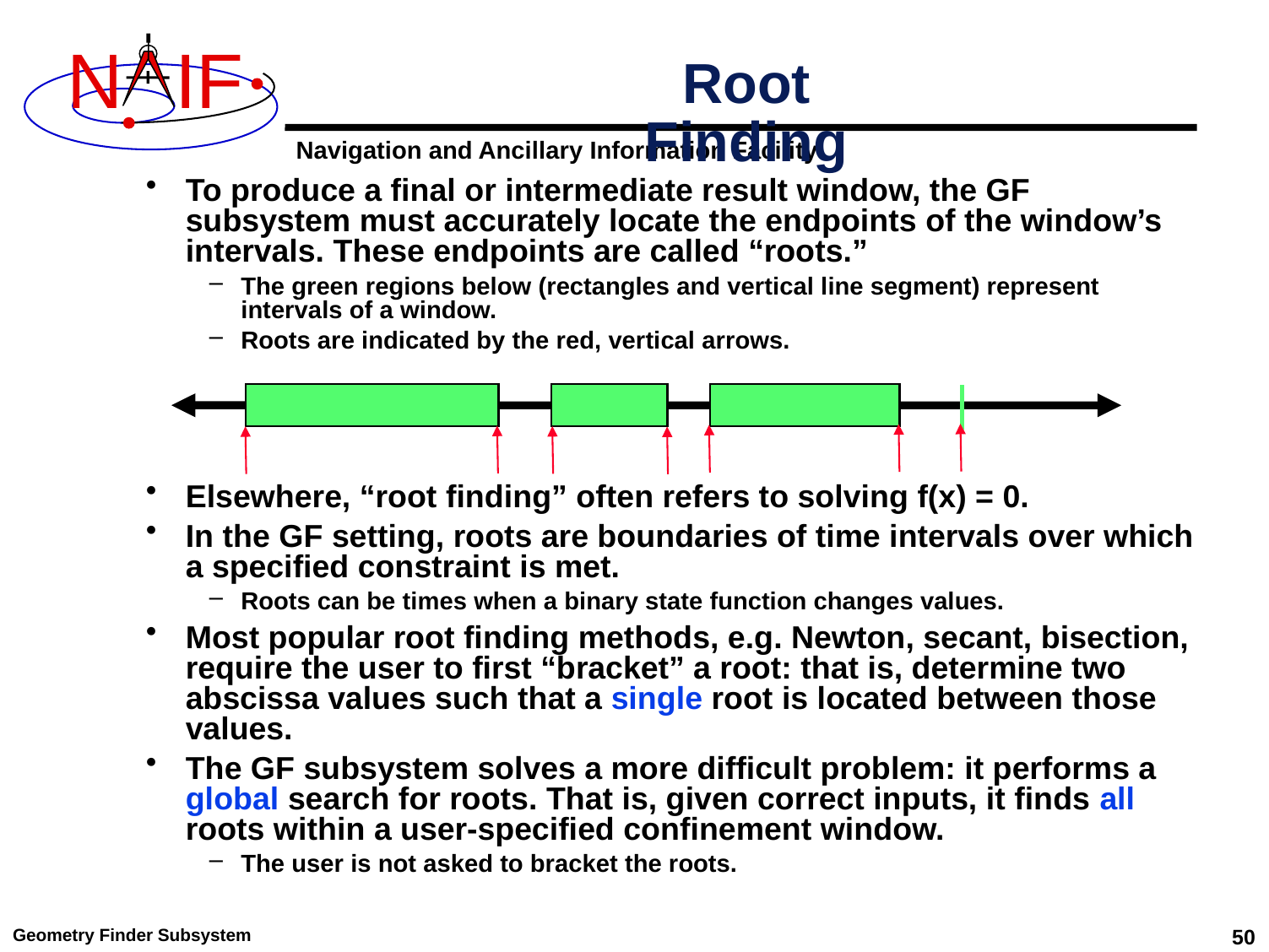

# Root Finding
To produce a final or intermediate result window, the GF subsystem must accurately locate the endpoints of the window’s intervals. These endpoints are called “roots.”
The green regions below (rectangles and vertical line segment) represent intervals of a window.
Roots are indicated by the red, vertical arrows.

Elsewhere, “root finding” often refers to solving f(x) = 0.
In the GF setting, roots are boundaries of time intervals over which a specified constraint is met.
Roots can be times when a binary state function changes values.
Most popular root finding methods, e.g. Newton, secant, bisection, require the user to first “bracket” a root: that is, determine two abscissa values such that a single root is located between those values.
The GF subsystem solves a more difficult problem: it performs a global search for roots. That is, given correct inputs, it finds all roots within a user-specified confinement window.
The user is not asked to bracket the roots.

Geometry Finder Subsystem
50